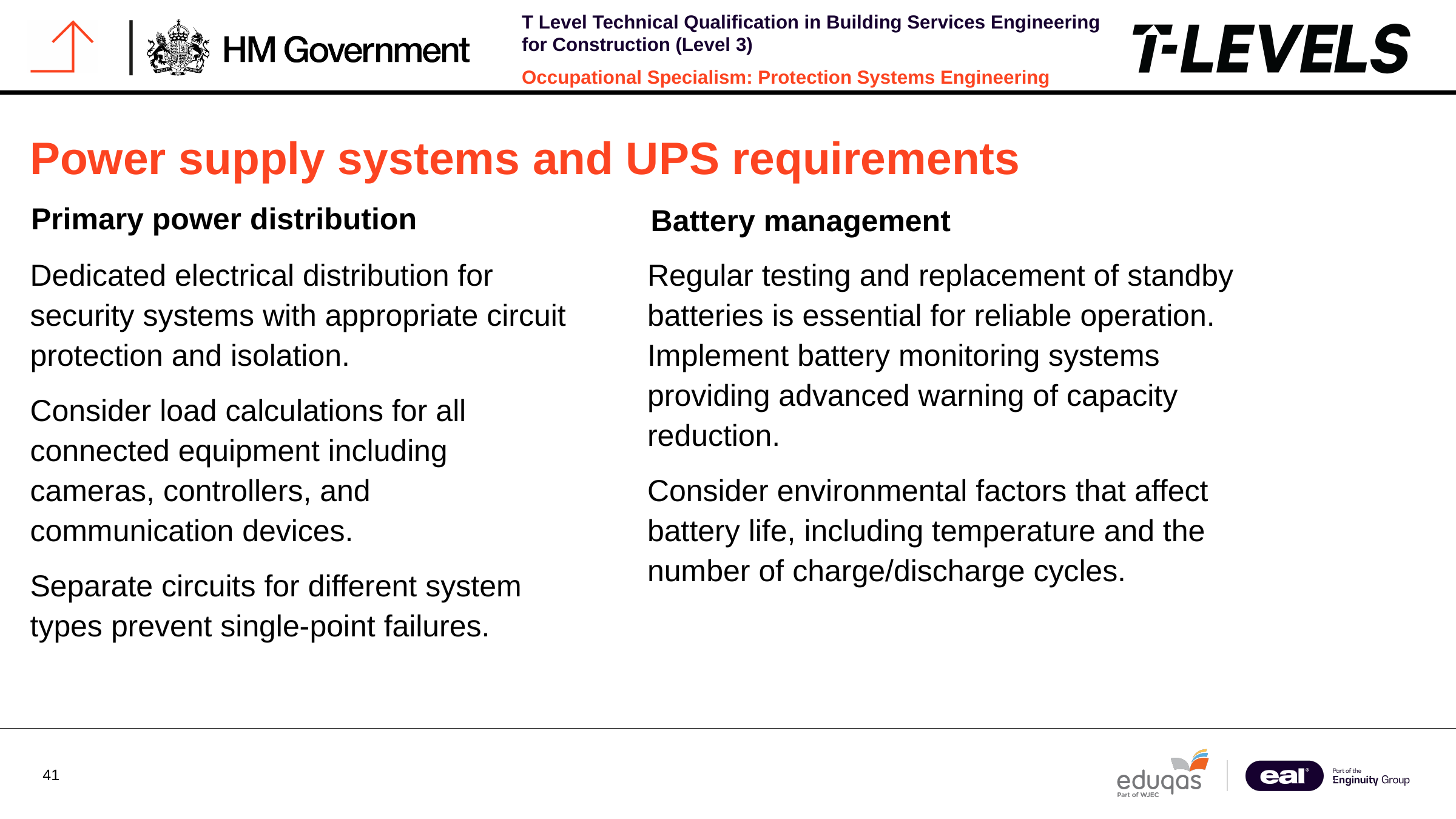

Power supply systems and UPS requirements
Primary power distribution
Battery management
Dedicated electrical distribution for security systems with appropriate circuit protection and isolation.
Consider load calculations for all connected equipment including cameras, controllers, and communication devices.
Separate circuits for different system types prevent single-point failures.
Regular testing and replacement of standby batteries is essential for reliable operation. Implement battery monitoring systems providing advanced warning of capacity reduction.
Consider environmental factors that affect battery life, including temperature and the number of charge/discharge cycles.